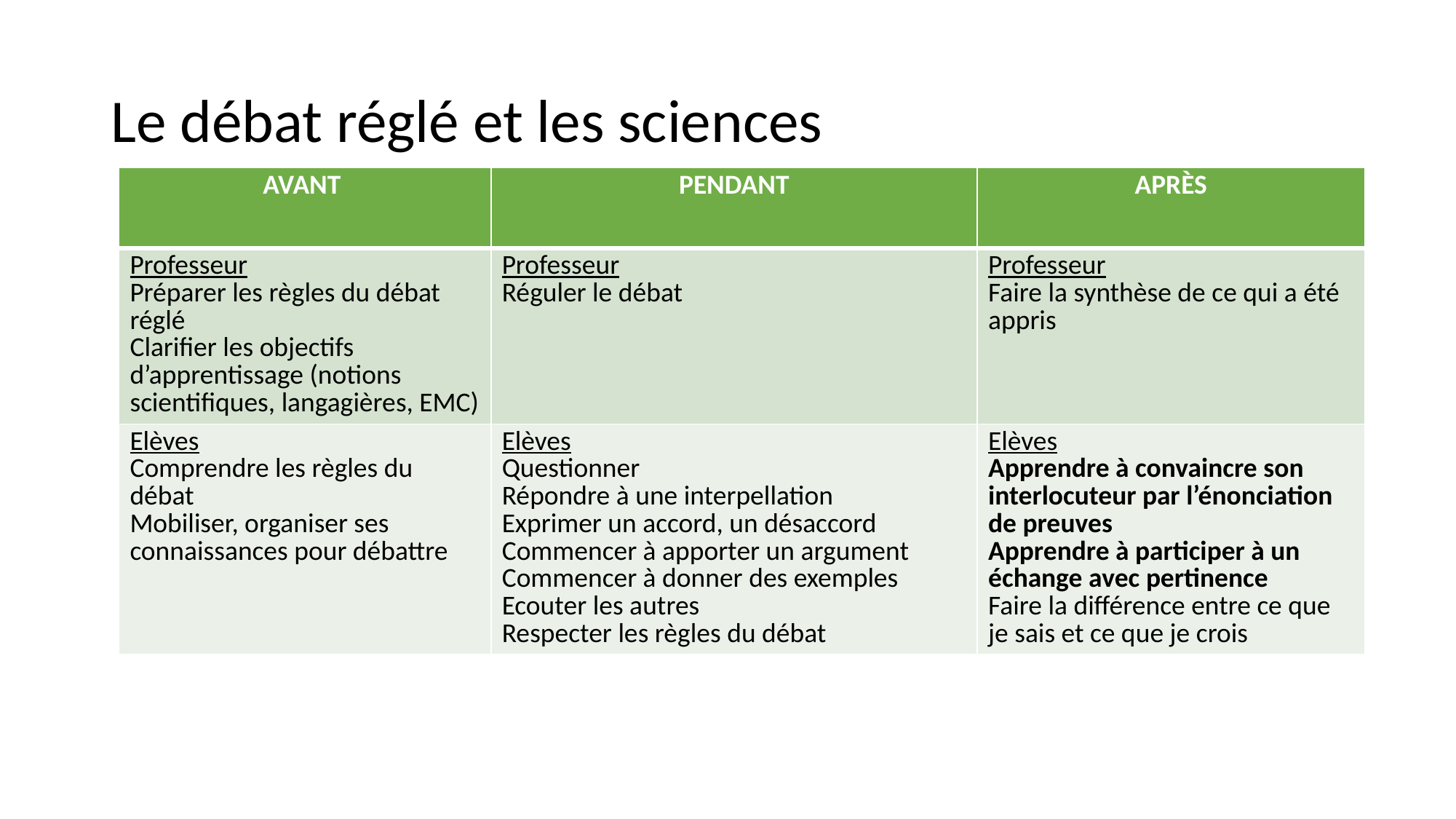

# Le débat réglé et les sciences
| AVANT | PENDANT | APRÈS |
| --- | --- | --- |
| Professeur Préparer les règles du débat réglé Clarifier les objectifs d’apprentissage (notions scientifiques, langagières, EMC) | Professeur Réguler le débat | Professeur Faire la synthèse de ce qui a été appris |
| Elèves Comprendre les règles du débat Mobiliser, organiser ses connaissances pour débattre | Elèves Questionner Répondre à une interpellation Exprimer un accord, un désaccord Commencer à apporter un argument Commencer à donner des exemples Ecouter les autres Respecter les règles du débat | Elèves Apprendre à convaincre son interlocuteur par l’énonciation de preuves Apprendre à participer à un échange avec pertinence Faire la différence entre ce que je sais et ce que je crois |